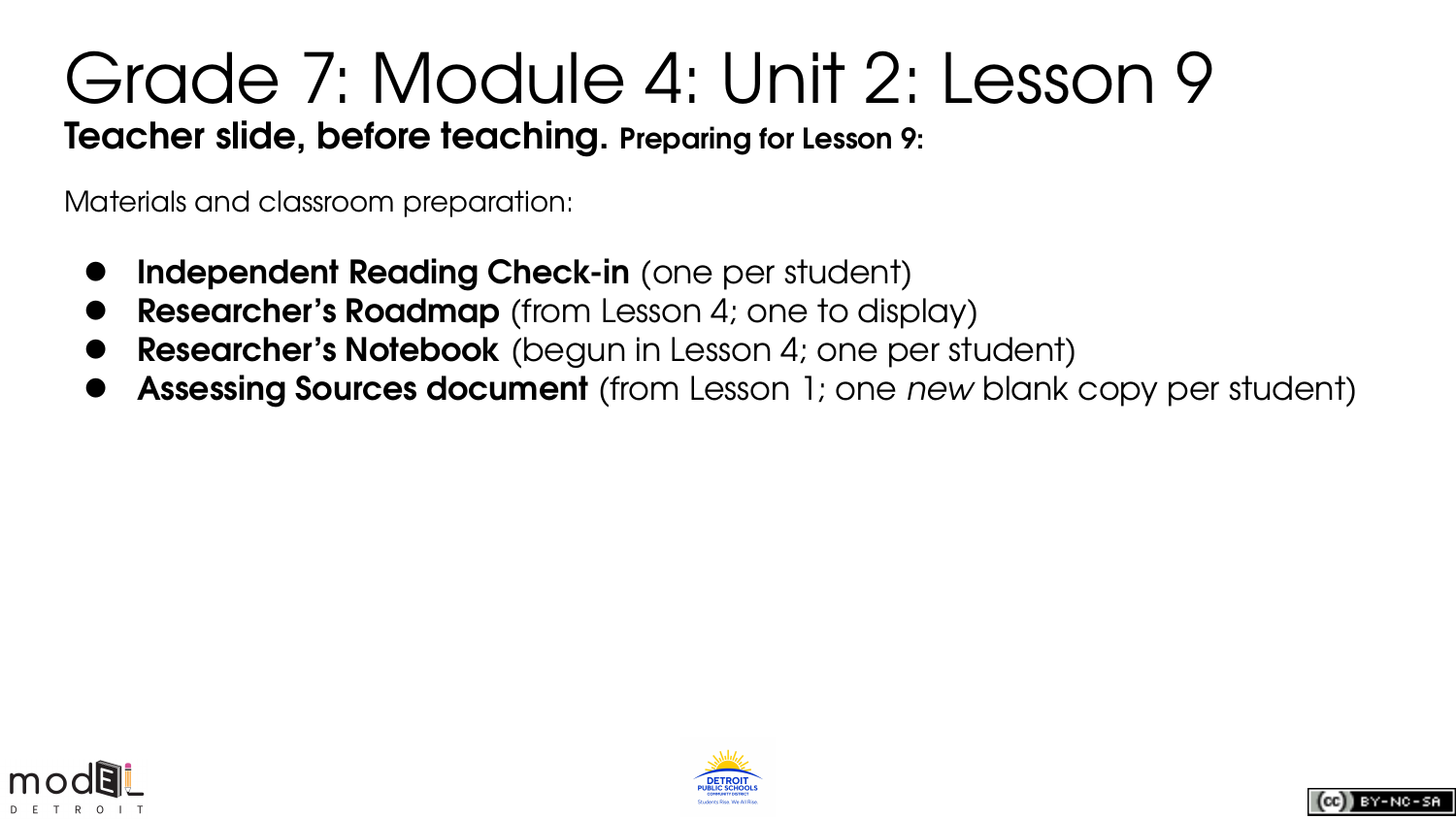

Grade 7: Module 4: Unit 2: Lesson 9
Teacher slide, before teaching. Preparing for Lesson 9:

Materials and classroom preparation:

Independent Reading Check-in (one per student)
Researcher’s Roadmap (from Lesson 4; one to display)
Researcher’s Notebook (begun in Lesson 4; one per student)
Assessing Sources document (from Lesson 1; one new blank copy per student)